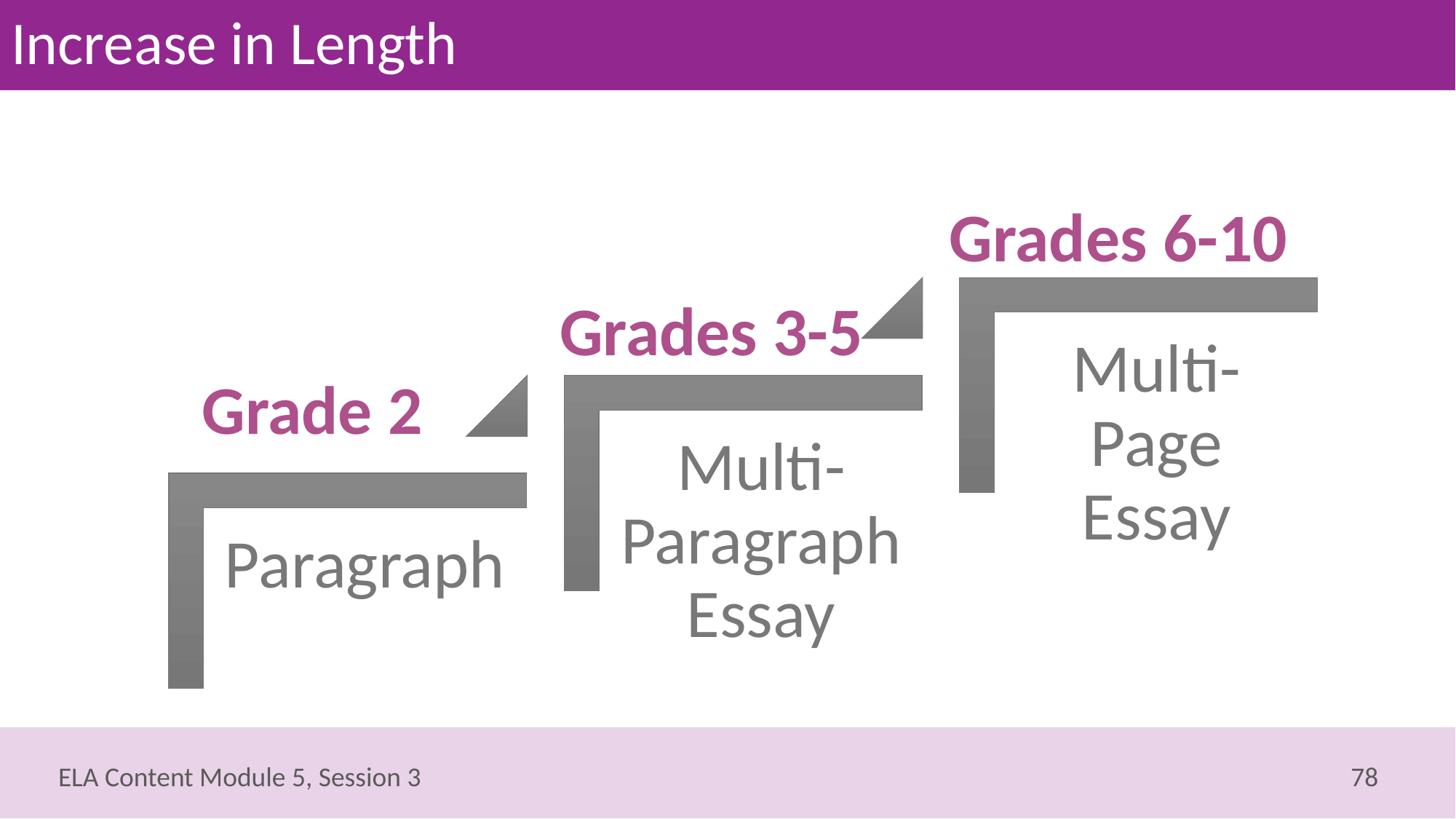

# Increase in Length
Paragraph
Multi-Paragraph Essay
Multi-Page Essay
Grades 6-10
Grades 3-5
Grade 2
78